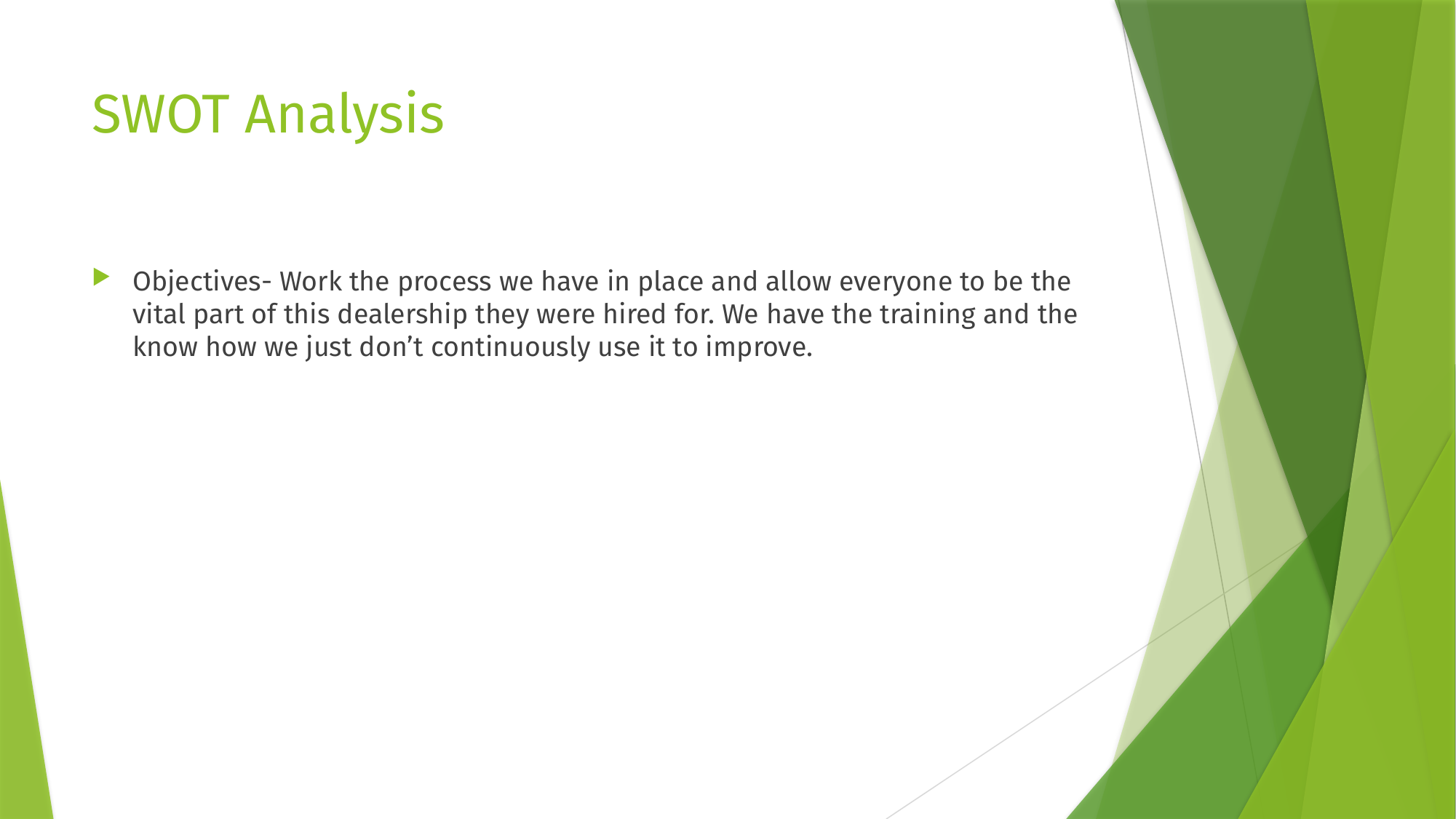

# SWOT Analysis
Objectives- Work the process we have in place and allow everyone to be the vital part of this dealership they were hired for. We have the training and the know how we just don’t continuously use it to improve.